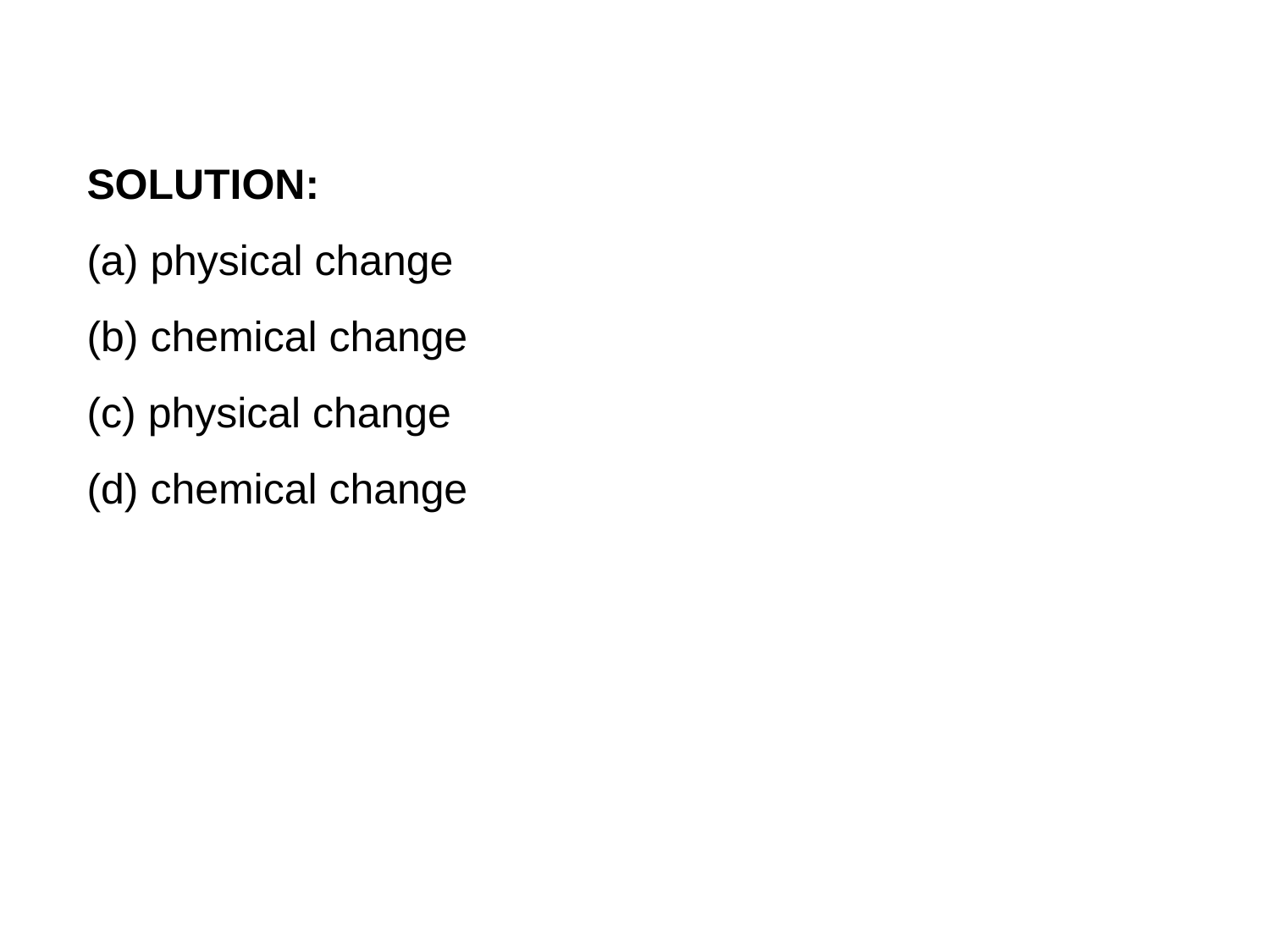

SOLUTION:
physical change
(b) chemical change
(c) physical change
(d) chemical change